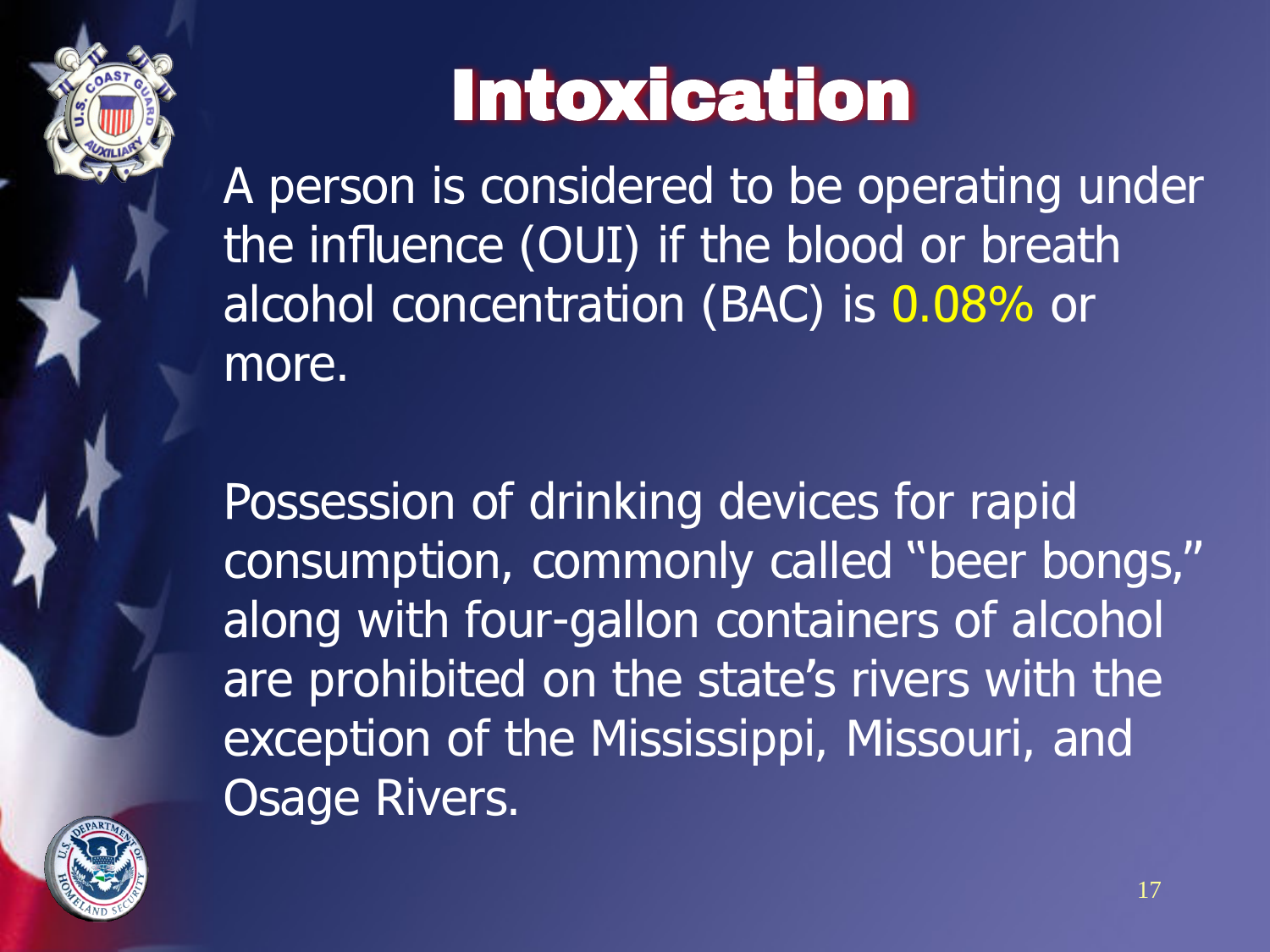

# Intoxication
A person is considered to be operating under the influence (OUI) if the blood or breath alcohol concentration (BAC) is 0.08% or more.

Possession of drinking devices for rapid consumption, commonly called “beer bongs,” along with four-gallon containers of alcohol are prohibited on the state’s rivers with the exception of the Mississippi, Missouri, and Osage Rivers.

17